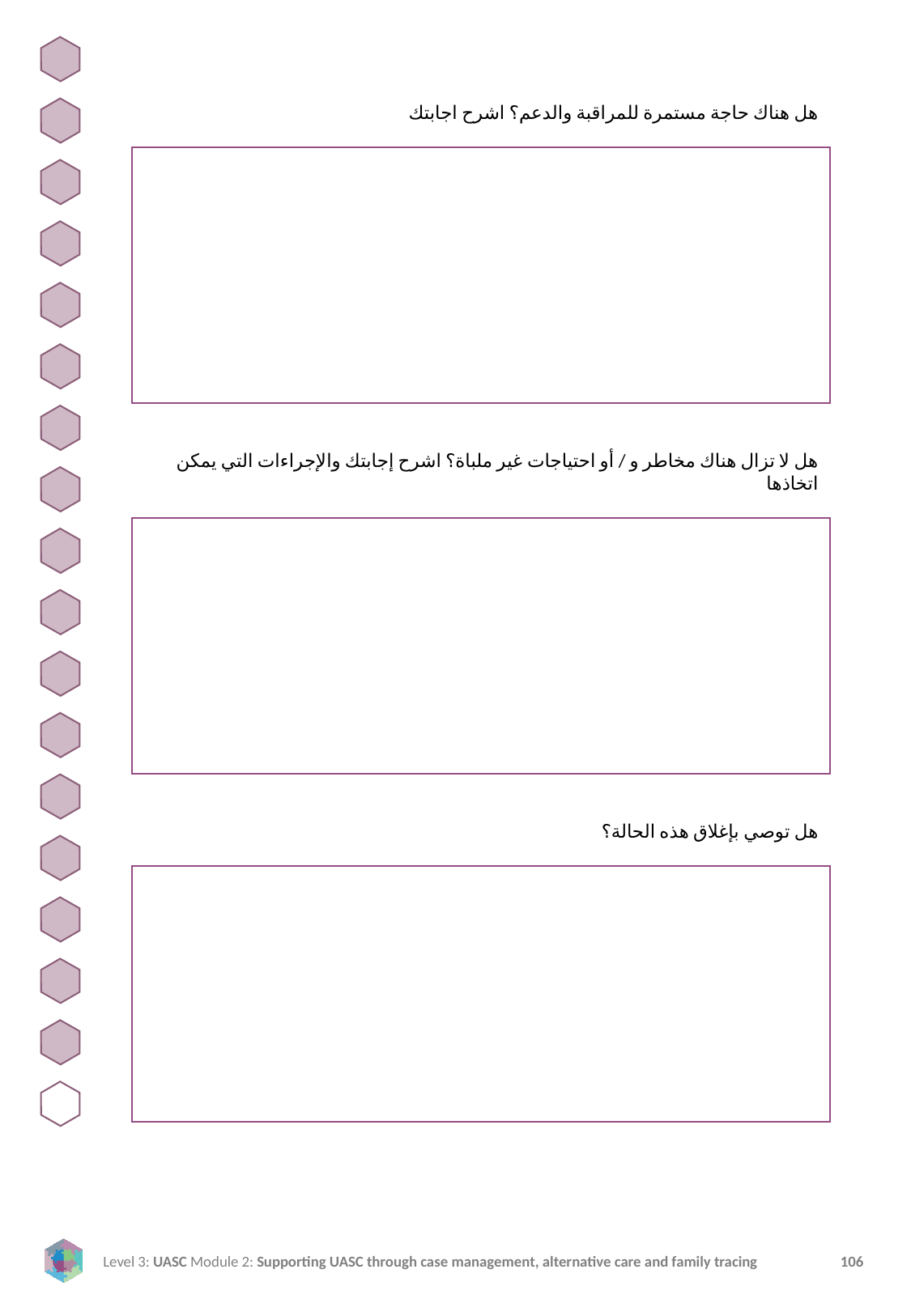

هل هناك حاجة مستمرة للمراقبة والدعم؟ اشرح اجابتك

هل لا تزال هناك مخاطر و / أو احتياجات غير ملباة؟ اشرح إجابتك والإجراءات التي يمكن اتخاذها

هل توصي بإغلاق هذه الحالة؟